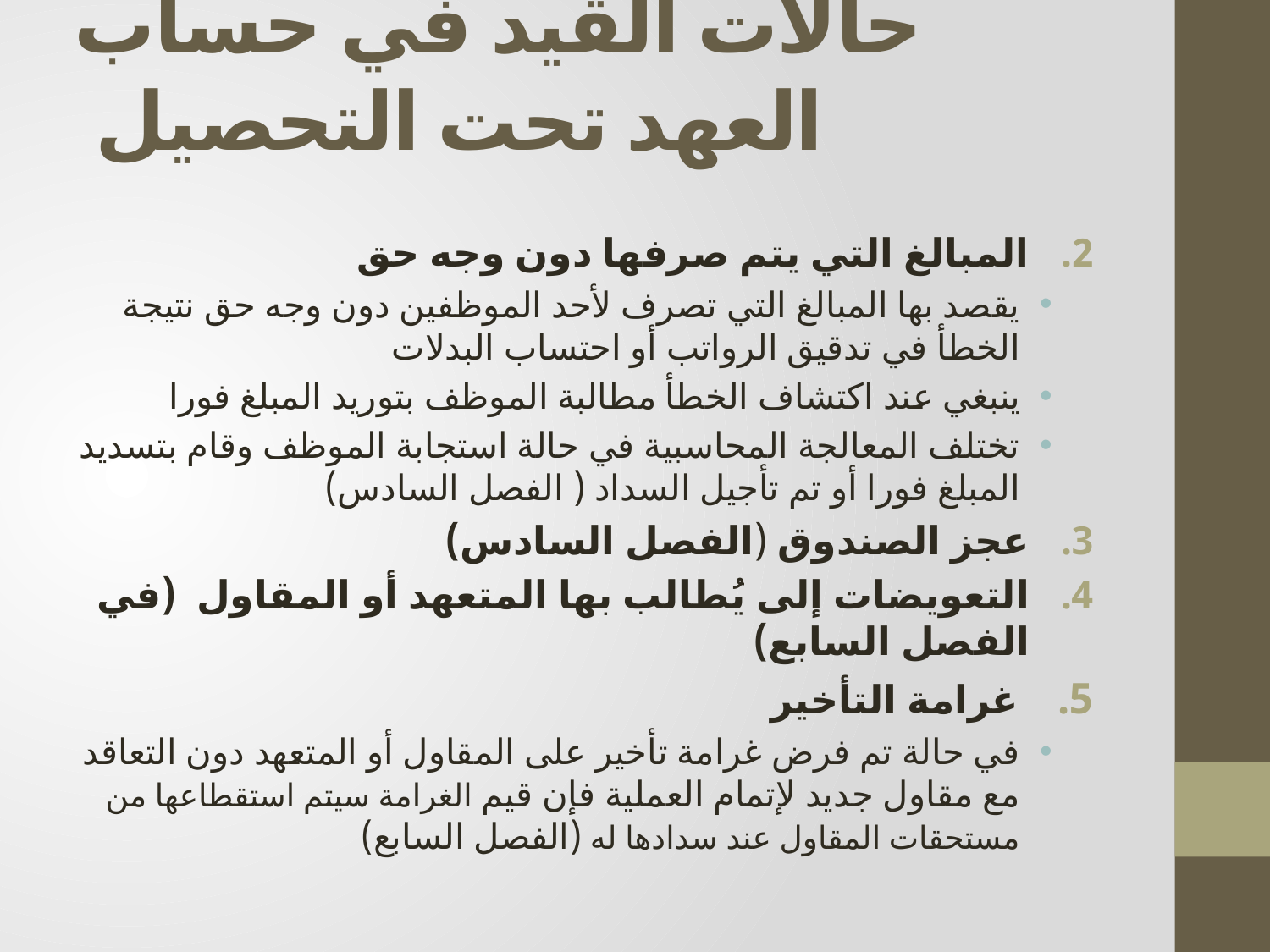

# حالات القيد في حساب العهد تحت التحصيل
المبالغ التي يتم صرفها دون وجه حق
يقصد بها المبالغ التي تصرف لأحد الموظفين دون وجه حق نتيجة الخطأ في تدقيق الرواتب أو احتساب البدلات
ينبغي عند اكتشاف الخطأ مطالبة الموظف بتوريد المبلغ فورا
تختلف المعالجة المحاسبية في حالة استجابة الموظف وقام بتسديد المبلغ فورا أو تم تأجيل السداد ( الفصل السادس)
عجز الصندوق (الفصل السادس)
التعويضات إلى يُطالب بها المتعهد أو المقاول  (في الفصل السابع)
 غرامة التأخير
في حالة تم فرض غرامة تأخير على المقاول أو المتعهد دون التعاقد مع مقاول جديد لإتمام العملية فإن قيم الغرامة سيتم استقطاعها من مستحقات المقاول عند سدادها له (الفصل السابع)